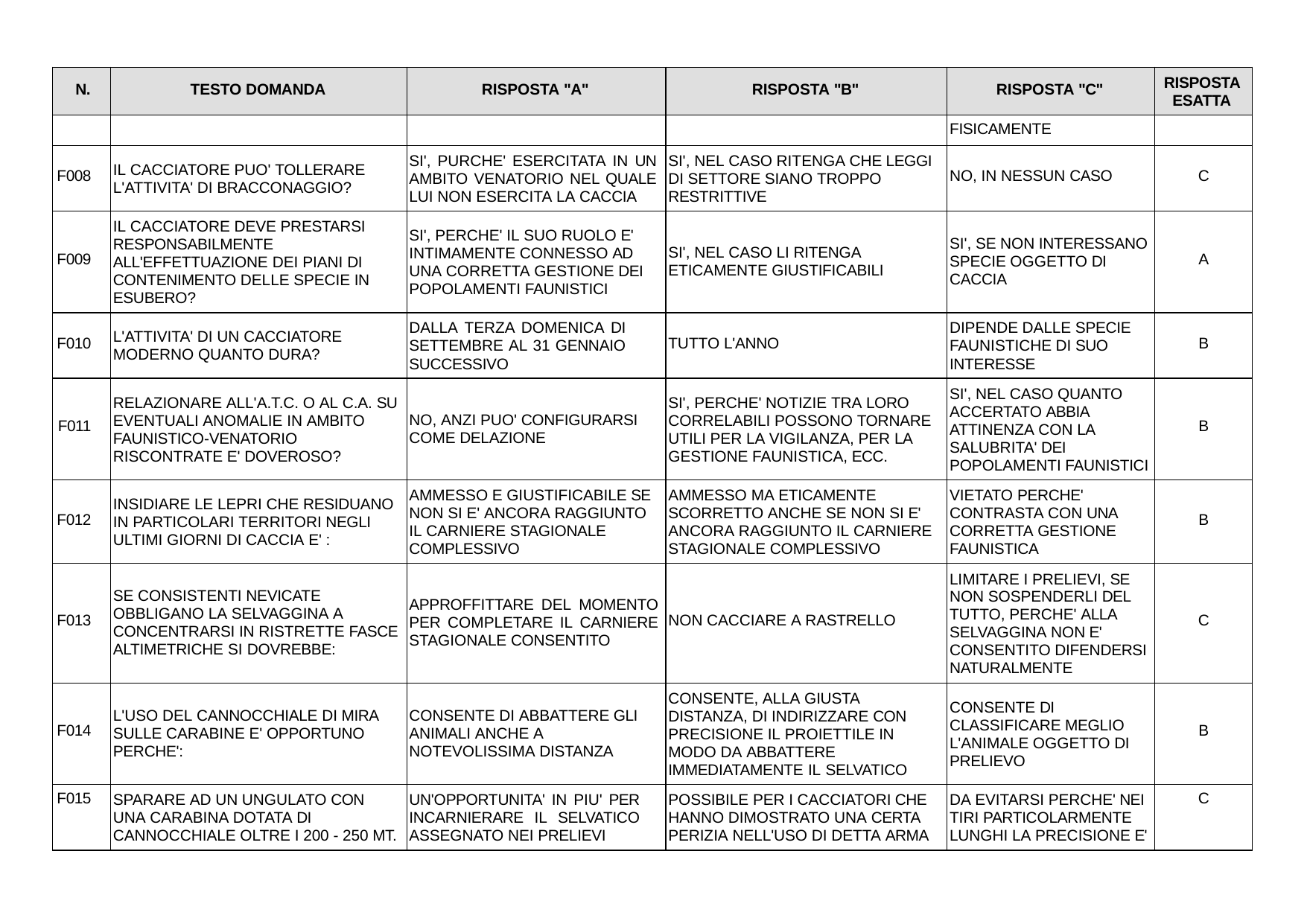

| N. | TESTO DOMANDA | RISPOSTA "A" | RISPOSTA "B" | RISPOSTA "C" | RISPOSTA ESATTA |
| --- | --- | --- | --- | --- | --- |
|  |  |  |  | FISICAMENTE |  |
| F008 | IL CACCIATORE PUO' TOLLERARE L'ATTIVITA' DI BRACCONAGGIO? | SI', PURCHE' ESERCITATA IN UN AMBITO VENATORIO NEL QUALE LUI NON ESERCITA LA CACCIA | SI', NEL CASO RITENGA CHE LEGGI DI SETTORE SIANO TROPPO RESTRITTIVE | NO, IN NESSUN CASO | C |
| F009 | IL CACCIATORE DEVE PRESTARSI RESPONSABILMENTE ALL'EFFETTUAZIONE DEI PIANI DI CONTENIMENTO DELLE SPECIE IN ESUBERO? | SI', PERCHE' IL SUO RUOLO E' INTIMAMENTE CONNESSO AD UNA CORRETTA GESTIONE DEI POPOLAMENTI FAUNISTICI | SI', NEL CASO LI RITENGA ETICAMENTE GIUSTIFICABILI | SI', SE NON INTERESSANO SPECIE OGGETTO DI CACCIA | A |
| F010 | L'ATTIVITA' DI UN CACCIATORE MODERNO QUANTO DURA? | DALLA TERZA DOMENICA DI SETTEMBRE AL 31 GENNAIO SUCCESSIVO | TUTTO L'ANNO | DIPENDE DALLE SPECIE FAUNISTICHE DI SUO INTERESSE | B |
| F011 | RELAZIONARE ALL'A.T.C. O AL C.A. SU EVENTUALI ANOMALIE IN AMBITO FAUNISTICO-VENATORIO RISCONTRATE E' DOVEROSO? | NO, ANZI PUO' CONFIGURARSI COME DELAZIONE | SI', PERCHE' NOTIZIE TRA LORO CORRELABILI POSSONO TORNARE UTILI PER LA VIGILANZA, PER LA GESTIONE FAUNISTICA, ECC. | SI', NEL CASO QUANTO ACCERTATO ABBIA ATTINENZA CON LA SALUBRITA' DEI POPOLAMENTI FAUNISTICI | B |
| F012 | INSIDIARE LE LEPRI CHE RESIDUANO IN PARTICOLARI TERRITORI NEGLI ULTIMI GIORNI DI CACCIA E' : | AMMESSO E GIUSTIFICABILE SE NON SI E' ANCORA RAGGIUNTO IL CARNIERE STAGIONALE COMPLESSIVO | AMMESSO MA ETICAMENTE SCORRETTO ANCHE SE NON SI E' ANCORA RAGGIUNTO IL CARNIERE STAGIONALE COMPLESSIVO | VIETATO PERCHE' CONTRASTA CON UNA CORRETTA GESTIONE FAUNISTICA | B |
| F013 | SE CONSISTENTI NEVICATE OBBLIGANO LA SELVAGGINA A CONCENTRARSI IN RISTRETTE FASCE ALTIMETRICHE SI DOVREBBE: | APPROFFITTARE DEL MOMENTO PER COMPLETARE IL CARNIERE STAGIONALE CONSENTITO | NON CACCIARE A RASTRELLO | LIMITARE I PRELIEVI, SE NON SOSPENDERLI DEL TUTTO, PERCHE' ALLA SELVAGGINA NON E' CONSENTITO DIFENDERSI NATURALMENTE | C |
| F014 | L'USO DEL CANNOCCHIALE DI MIRA SULLE CARABINE E' OPPORTUNO PERCHE': | CONSENTE DI ABBATTERE GLI ANIMALI ANCHE A NOTEVOLISSIMA DISTANZA | CONSENTE, ALLA GIUSTA DISTANZA, DI INDIRIZZARE CON PRECISIONE IL PROIETTILE IN MODO DA ABBATTERE IMMEDIATAMENTE IL SELVATICO | CONSENTE DI CLASSIFICARE MEGLIO L'ANIMALE OGGETTO DI PRELIEVO | B |
| F015 | SPARARE AD UN UNGULATO CON UNA CARABINA DOTATA DI CANNOCCHIALE OLTRE I 200 - 250 MT. | UN'OPPORTUNITA' IN PIU' PER INCARNIERARE IL SELVATICO ASSEGNATO NEI PRELIEVI | POSSIBILE PER I CACCIATORI CHE HANNO DIMOSTRATO UNA CERTA PERIZIA NELL'USO DI DETTA ARMA | DA EVITARSI PERCHE' NEI TIRI PARTICOLARMENTE LUNGHI LA PRECISIONE E' | C |